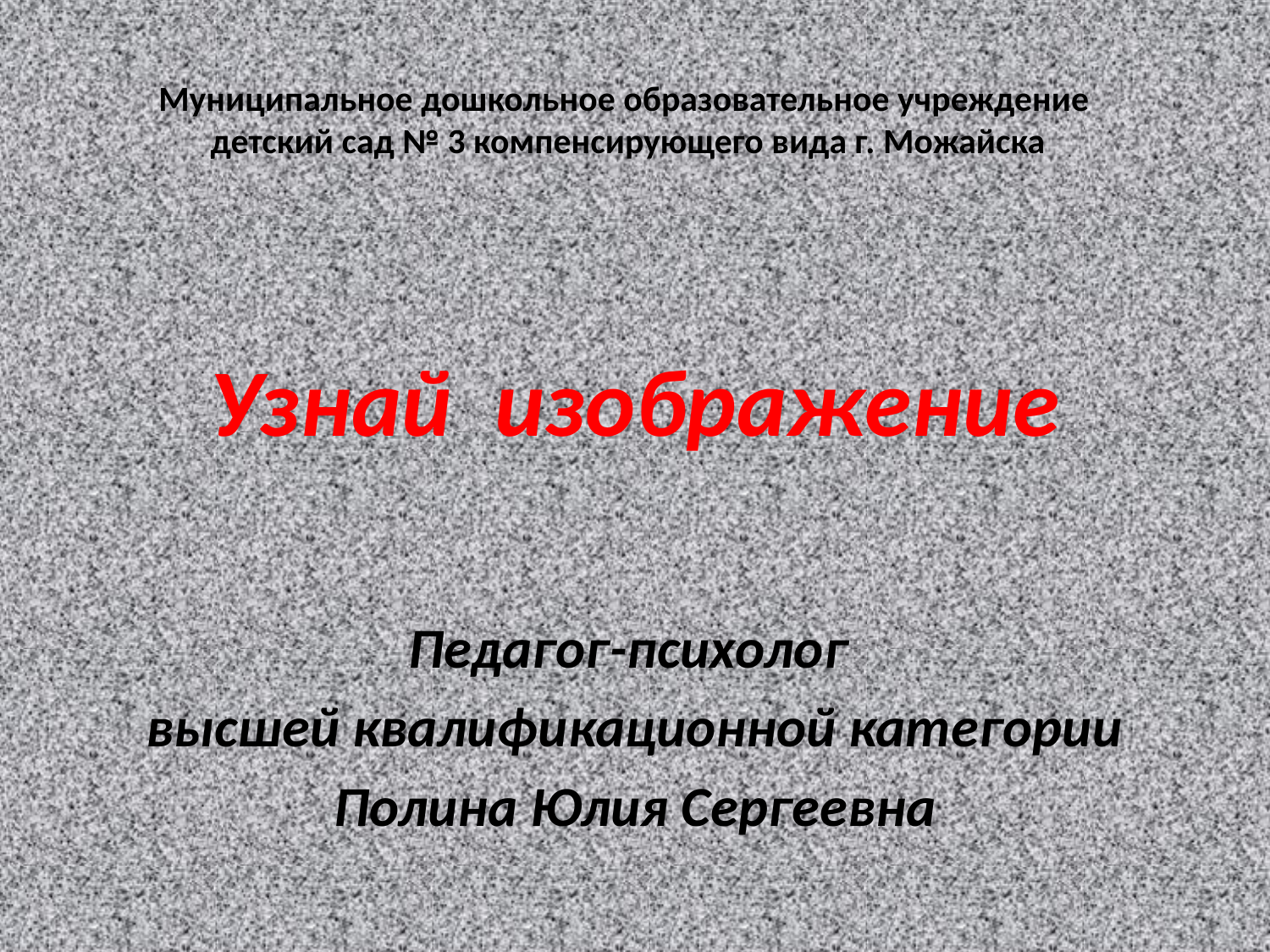

Муниципальное дошкольное образовательное учреждение
детский сад № 3 компенсирующего вида г. Можайска
# Узнай  изображение
Педагог-психолог
высшей квалификационной категории
Полина Юлия Сергеевна